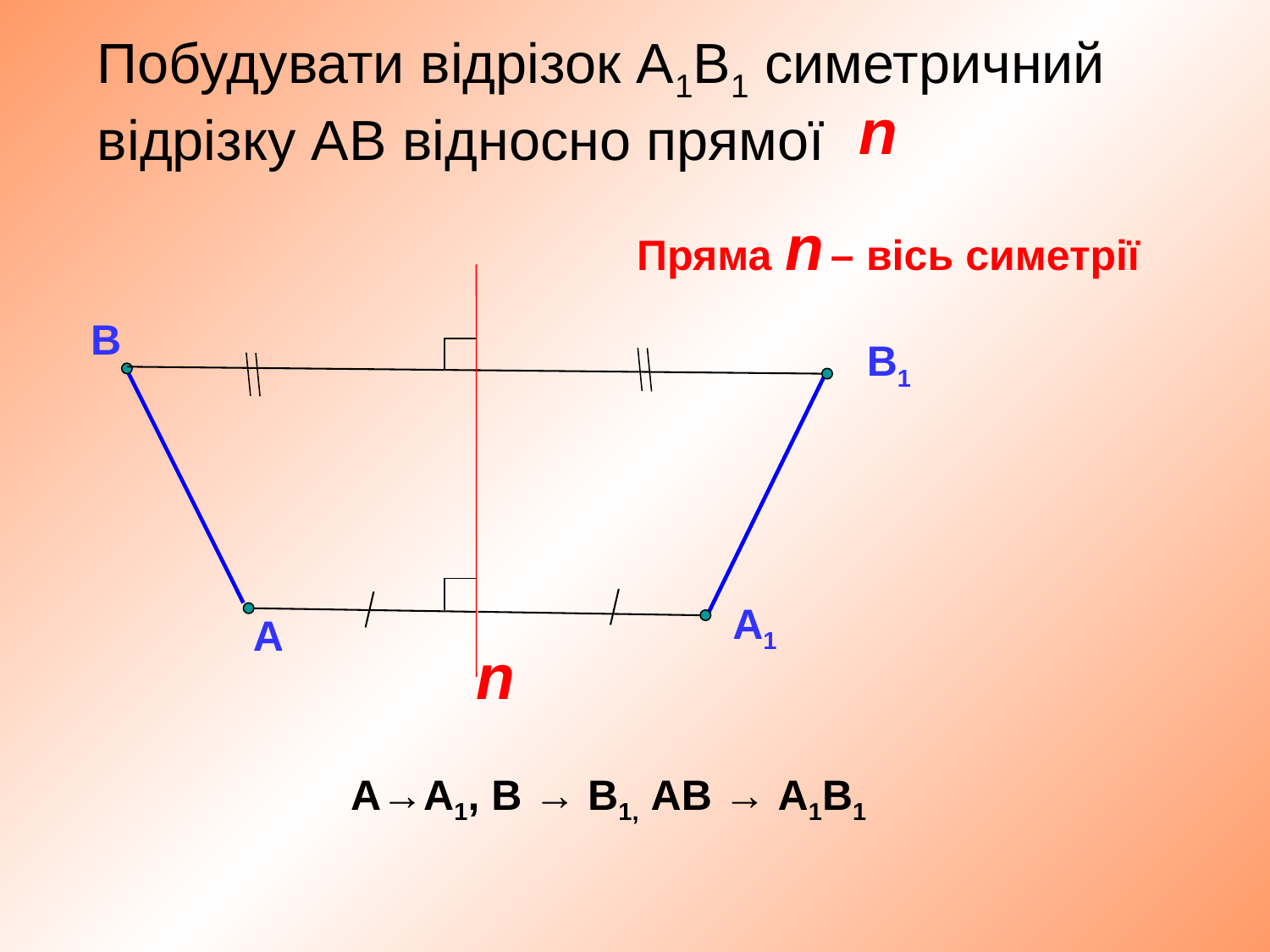

Побудувати відрізок А1В1 симетричний відрізку АВ відносно прямої
n
n
Пряма     – вісь симетрії

n

В
В1

А1

А

А→А1, В → В1, АВ → А1В1